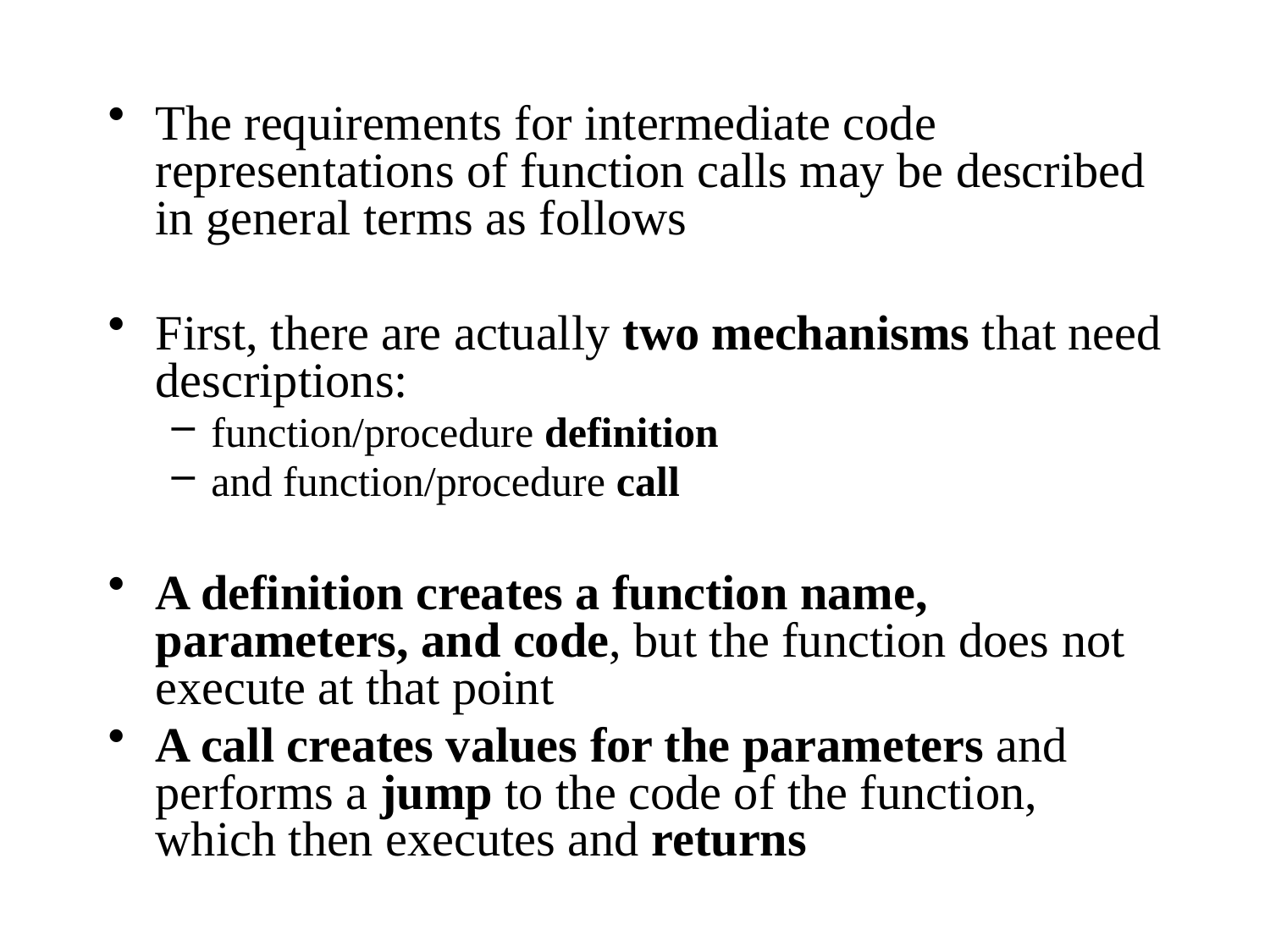

The requirements for intermediate code representations of function calls may be described in general terms as follows

First, there are actually two mechanisms that need descriptions:
function/procedure definition
and function/procedure call

A definition creates a function name, parameters, and code, but the function does not execute at that point
A call creates values for the parameters and performs a jump to the code of the function, which then executes and returns